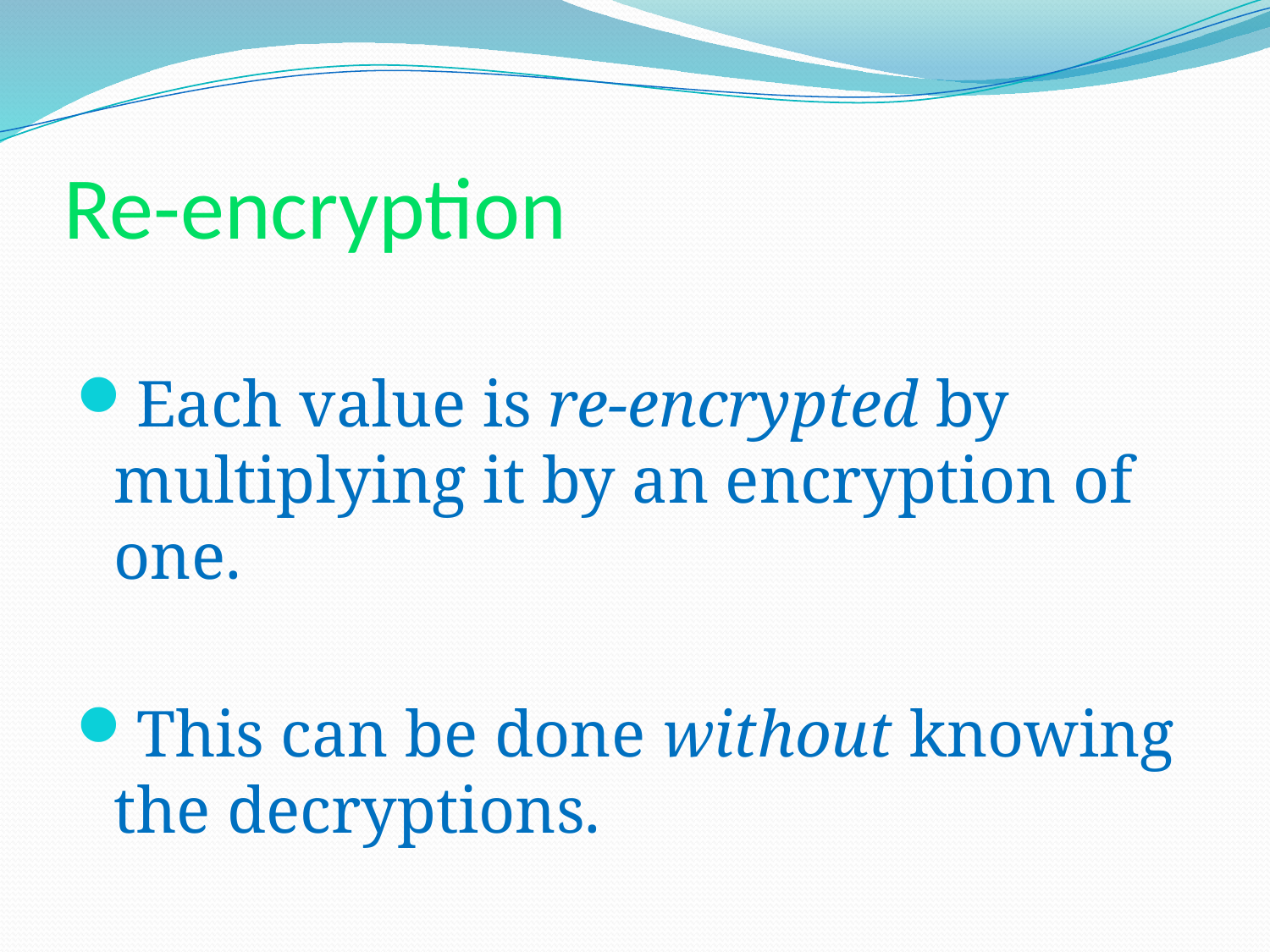

# Re-encryption

Each value is re-encrypted by multiplying it by an encryption of one.

This can be done without knowing the decryptions.